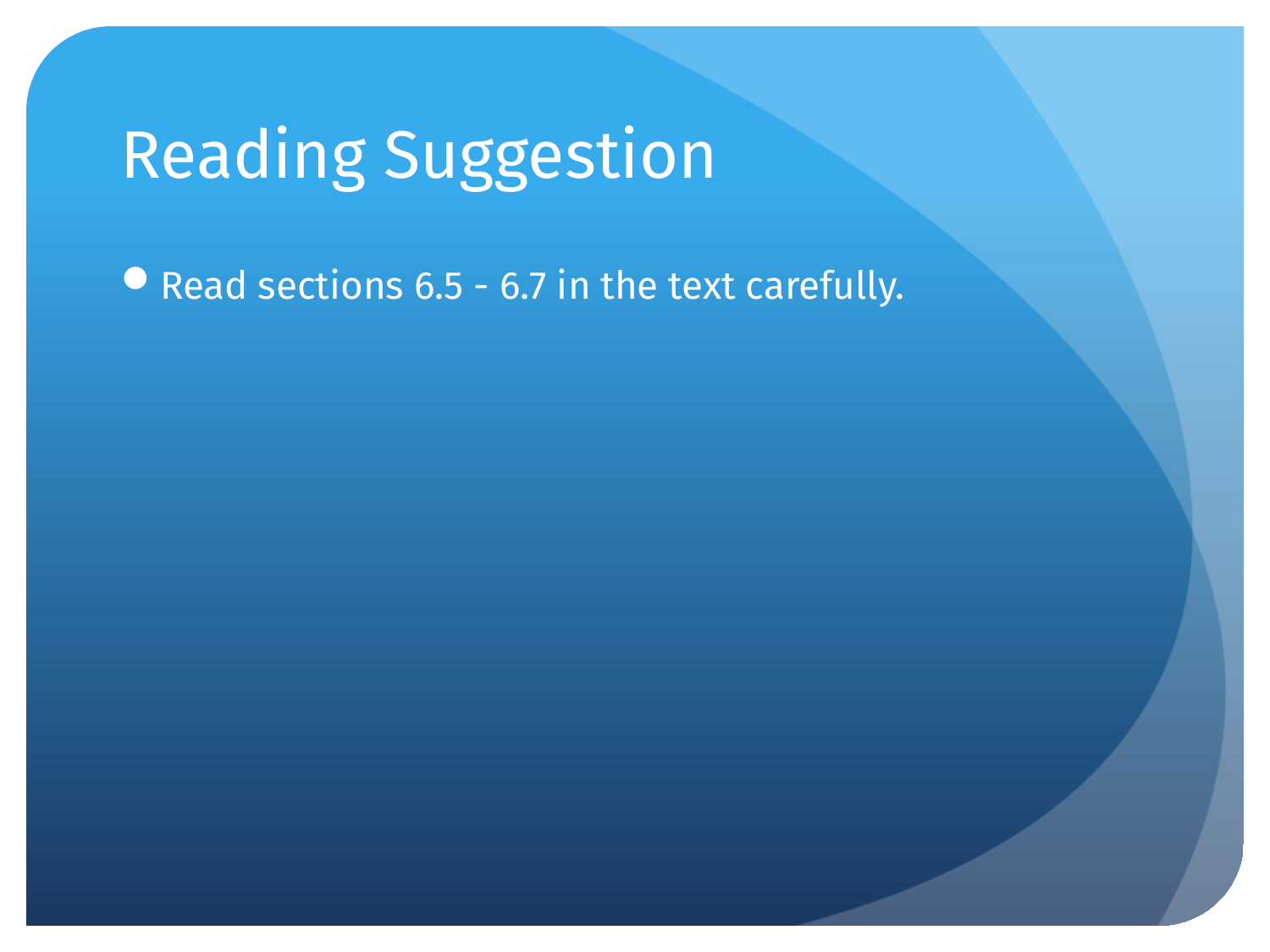

# Reading Suggestion
Read sections 6.5 - 6.7 in the text carefully.